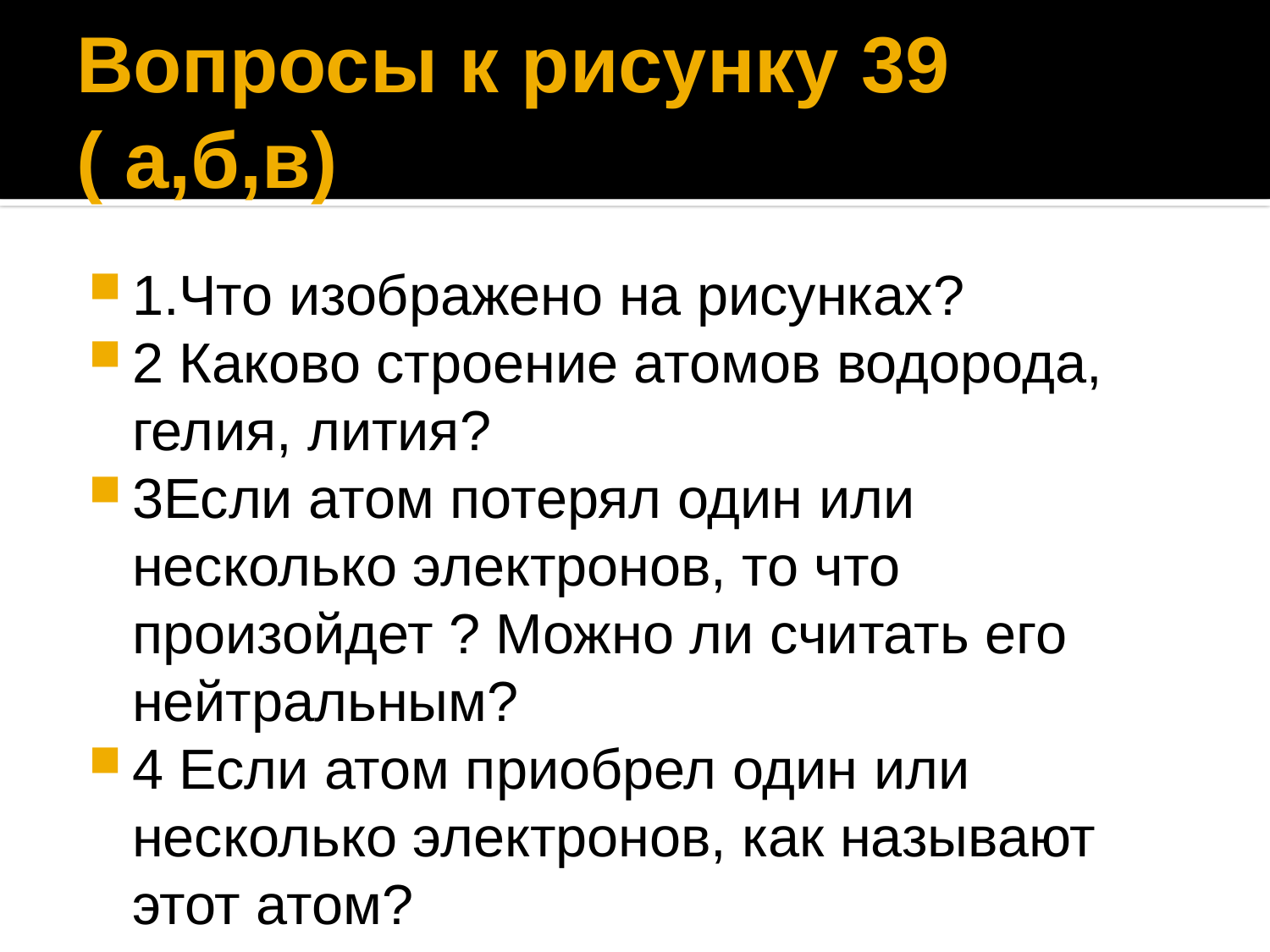

# Вопросы к рисунку 39 ( а,б,в)
1.Что изображено на рисунках?
2 Каково строение атомов водорода, гелия, лития?
3Если атом потерял один или несколько электронов, то что  произойдет ? Можно ли считать его нейтральным?
4 Если атом приобрел один или несколько электронов, как называют этот атом?